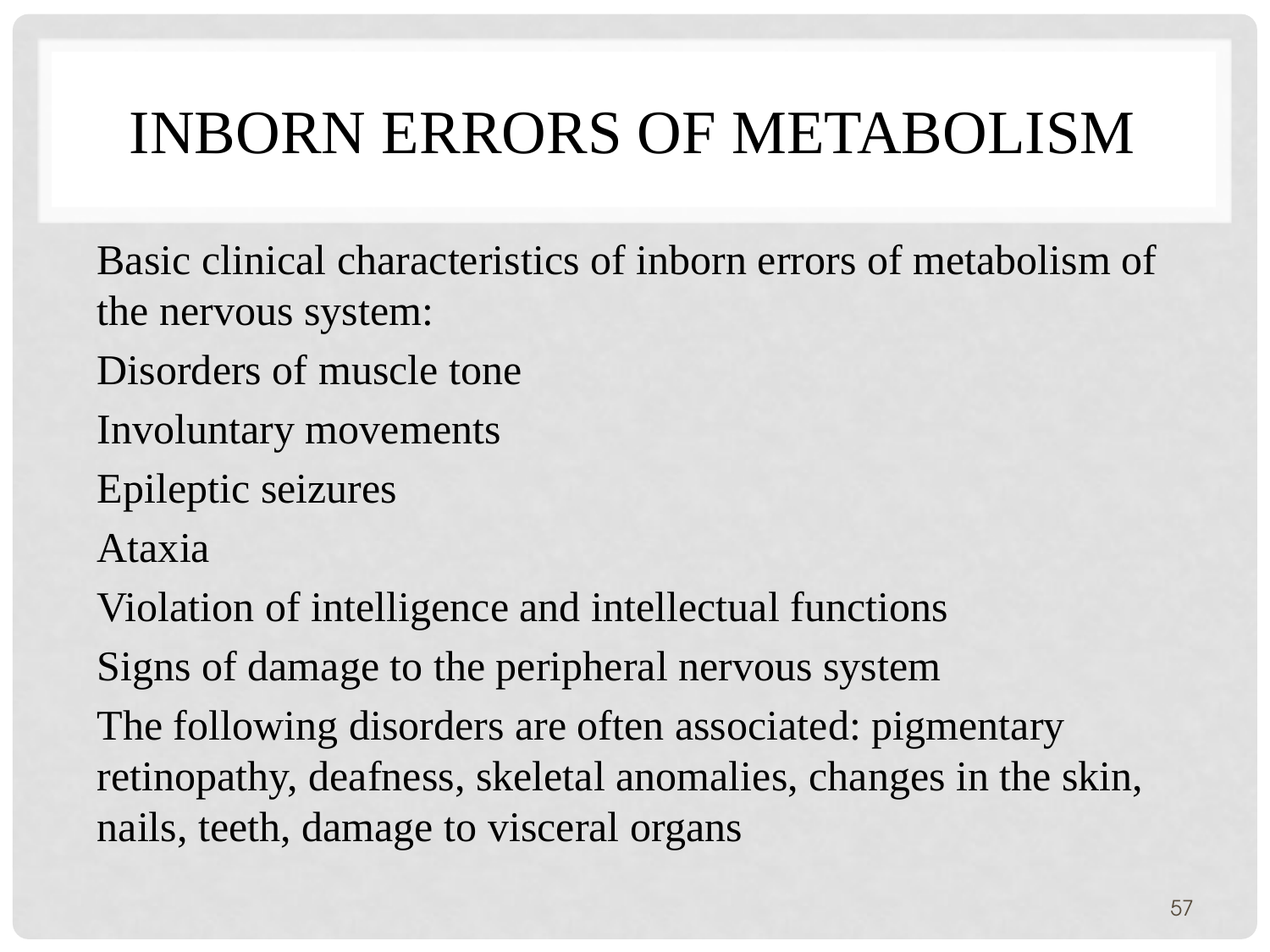

# Inborn errors of metabolism
Basic clinical characteristics of inborn errors of metabolism of the nervous system:
Disorders of muscle tone
Involuntary movements
Epileptic seizures
Ataxia
Violation of intelligence and intellectual functions
Signs of damage to the peripheral nervous system
The following disorders are often associated: pigmentary retinopathy, deafness, skeletal anomalies, changes in the skin, nails, teeth, damage to visceral organs
57